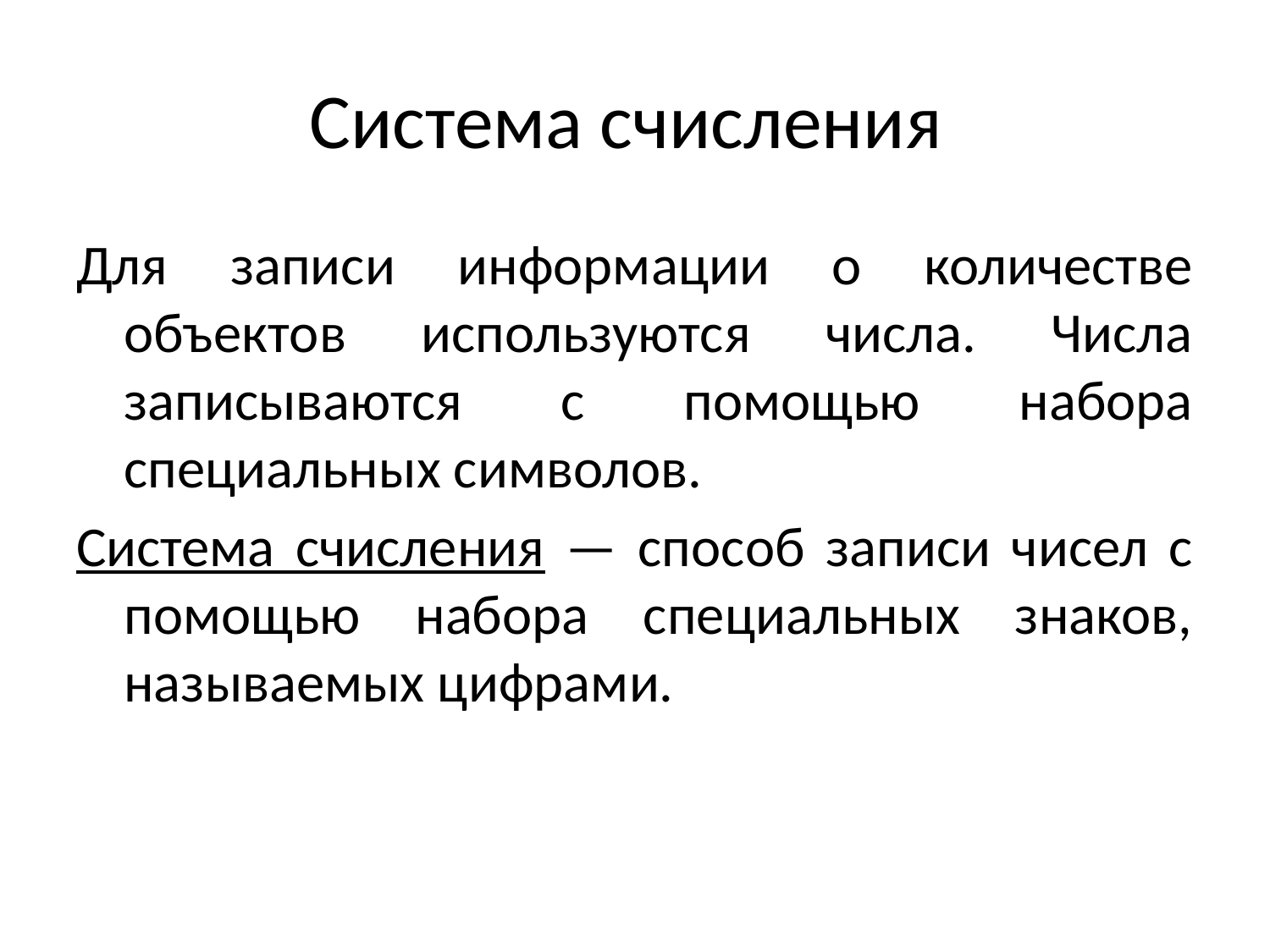

# Система счисления
Для записи информации о количестве объектов используются числа. Числа записываются с помощью набора специальных символов.
Система счисления — способ записи чисел с помощью набора специальных знаков, называемых цифрами.